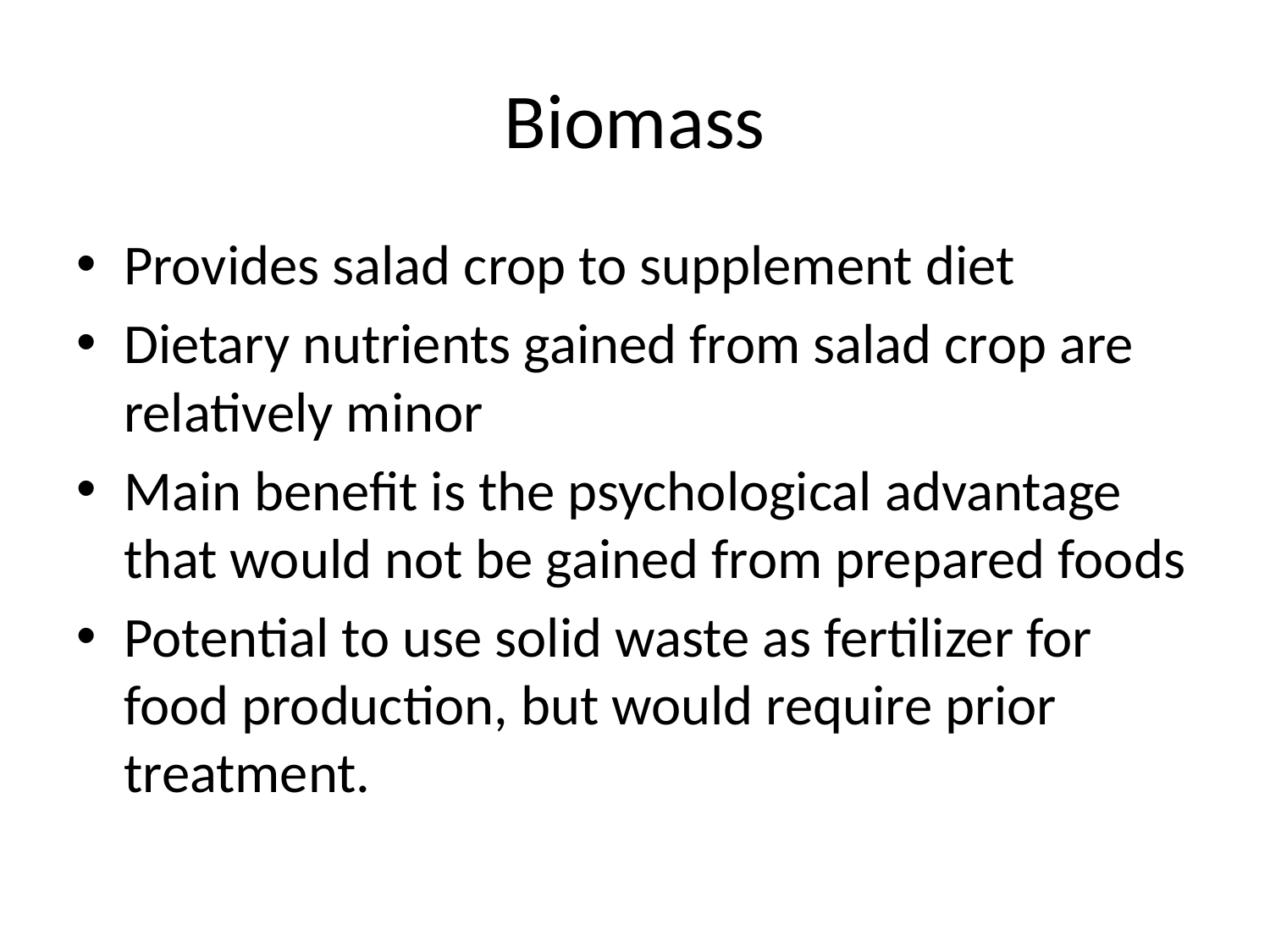

# Biomass
Provides salad crop to supplement diet
Dietary nutrients gained from salad crop are relatively minor
Main benefit is the psychological advantage that would not be gained from prepared foods
Potential to use solid waste as fertilizer for food production, but would require prior treatment.